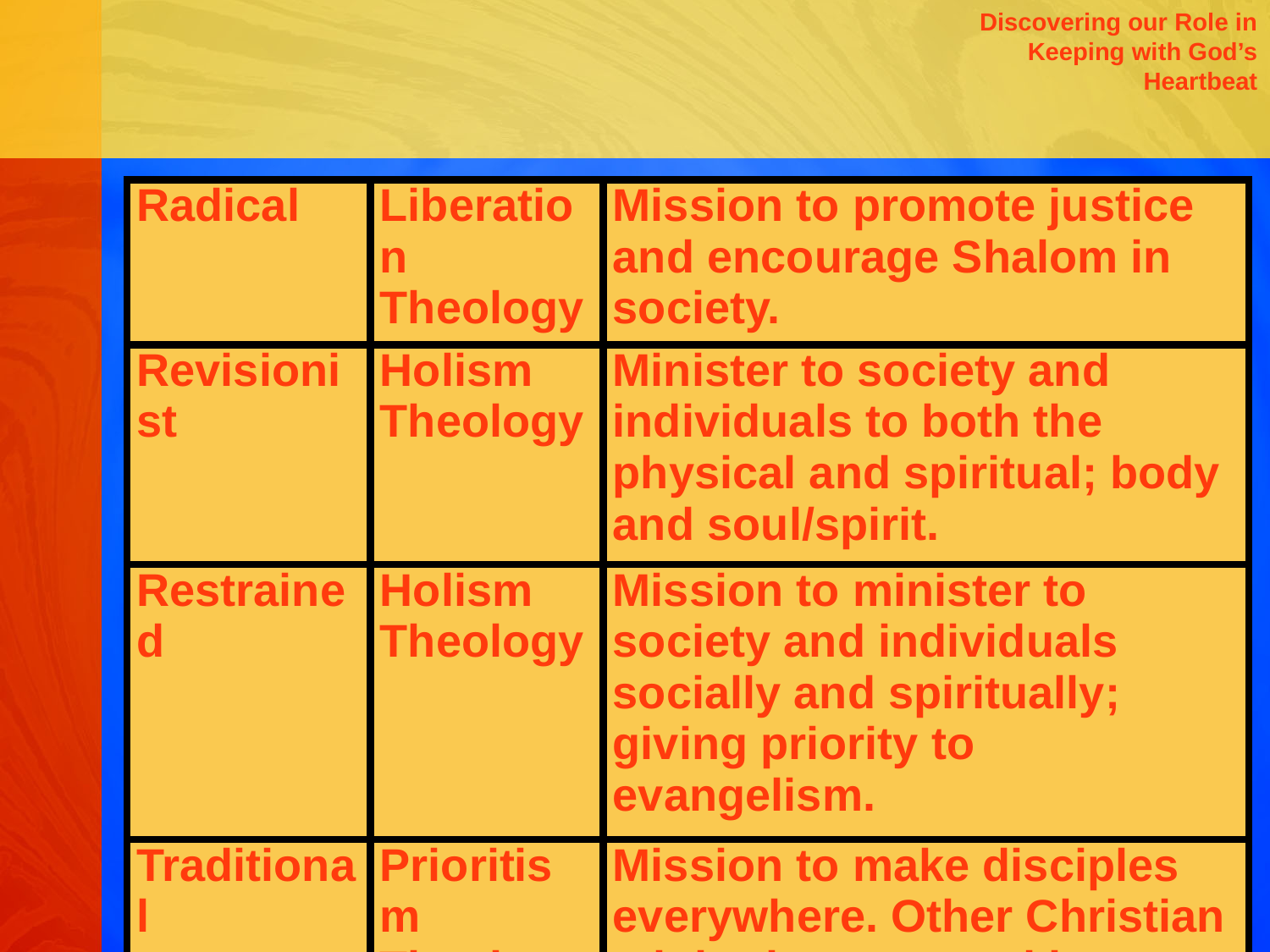

Discovering our Role in Keeping with God’s Heartbeat
| Radical | Liberation Theology | Mission to promote justice and encourage Shalom in society. |
| --- | --- | --- |
| Revisionist | Holism Theology | Minister to society and individuals to both the physical and spiritual; body and soul/spirit. |
| Restrained | Holism Theology | Mission to minister to society and individuals socially and spiritually; giving priority to evangelism. |
| Traditional | Prioritism Theology | Mission to make disciples everywhere. Other Christian ministries are good but secondary and supportive. (Hesselgrave 2005, 122) |